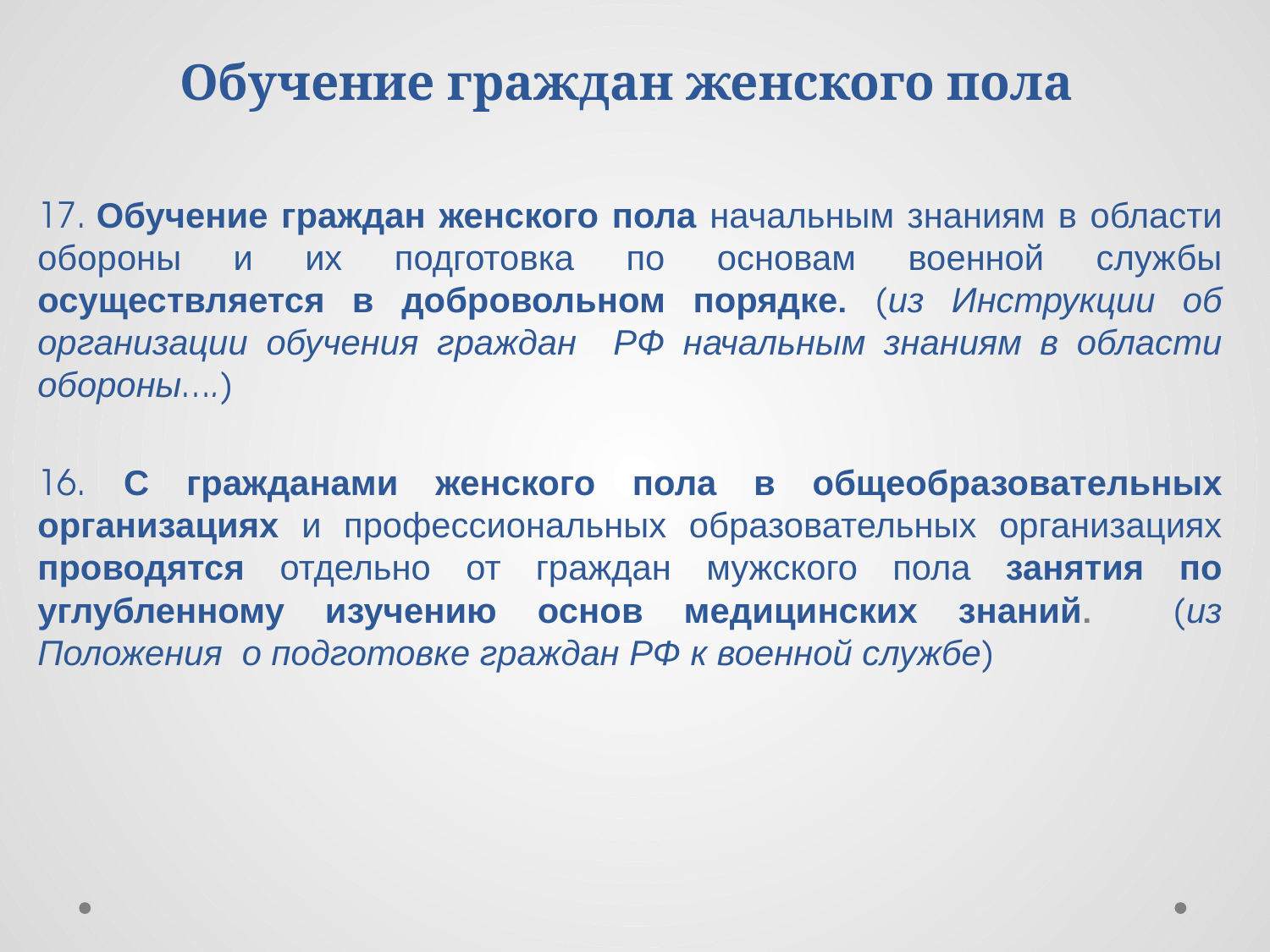

# Обучение граждан женского пола
17. Обучение граждан женского пола начальным знаниям в области обороны и их подготовка по основам военной службы осуществляется в добровольном порядке. (из Инструкции об организации обучения граждан  РФ начальным знаниям в области обороны….)

16. С гражданами женского пола в общеобразовательных организациях и профессиональных образовательных организациях проводятся отдельно от граждан мужского пола занятия по углубленному изучению основ медицинских знаний.  (из Положения  о подготовке граждан РФ к военной службе)